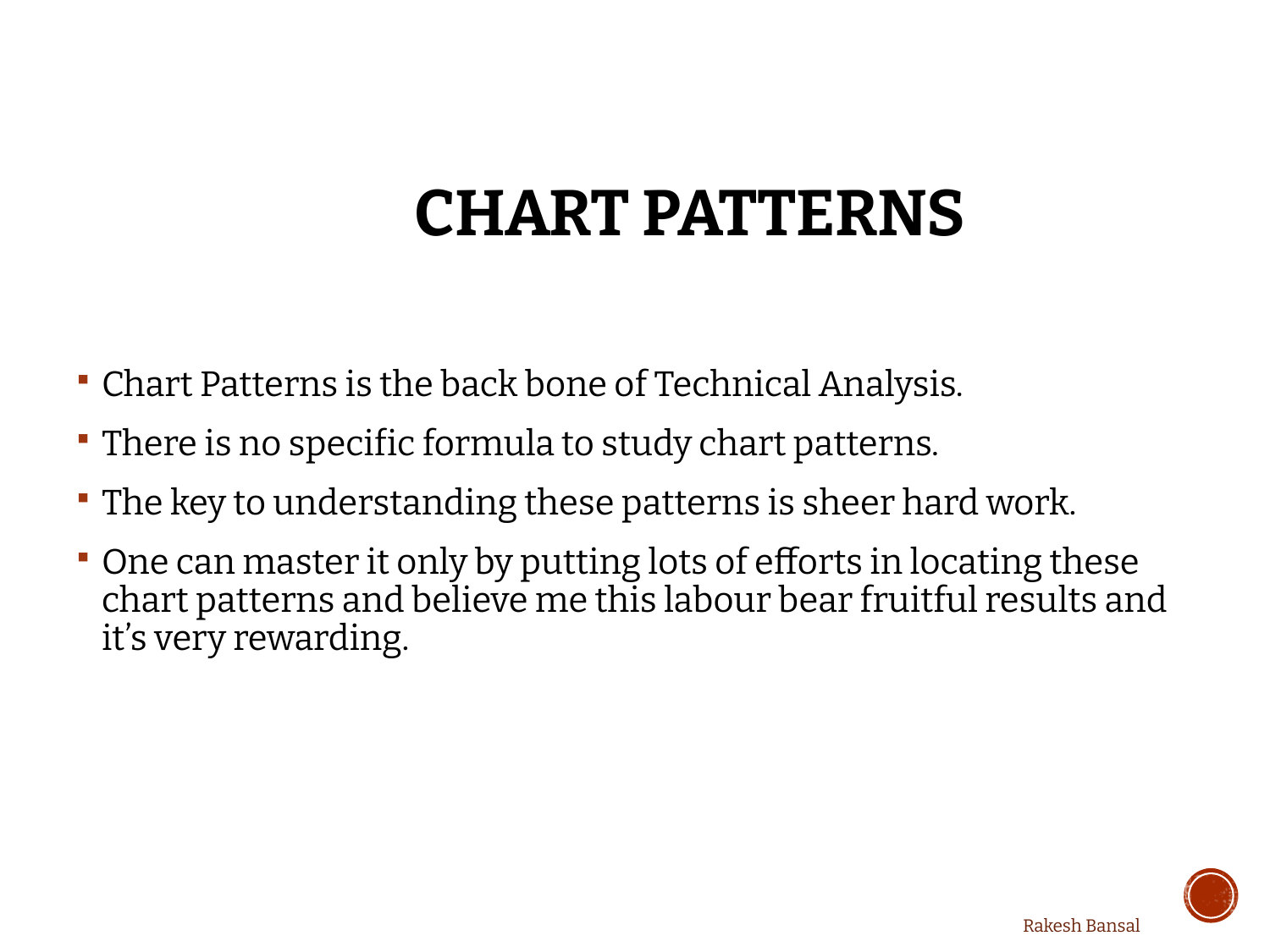

# Chart Patterns
Chart Patterns is the back bone of Technical Analysis.
There is no specific formula to study chart patterns.
The key to understanding these patterns is sheer hard work.
One can master it only by putting lots of efforts in locating these chart patterns and believe me this labour bear fruitful results and it’s very rewarding.

                                                                  Rakesh Bansal